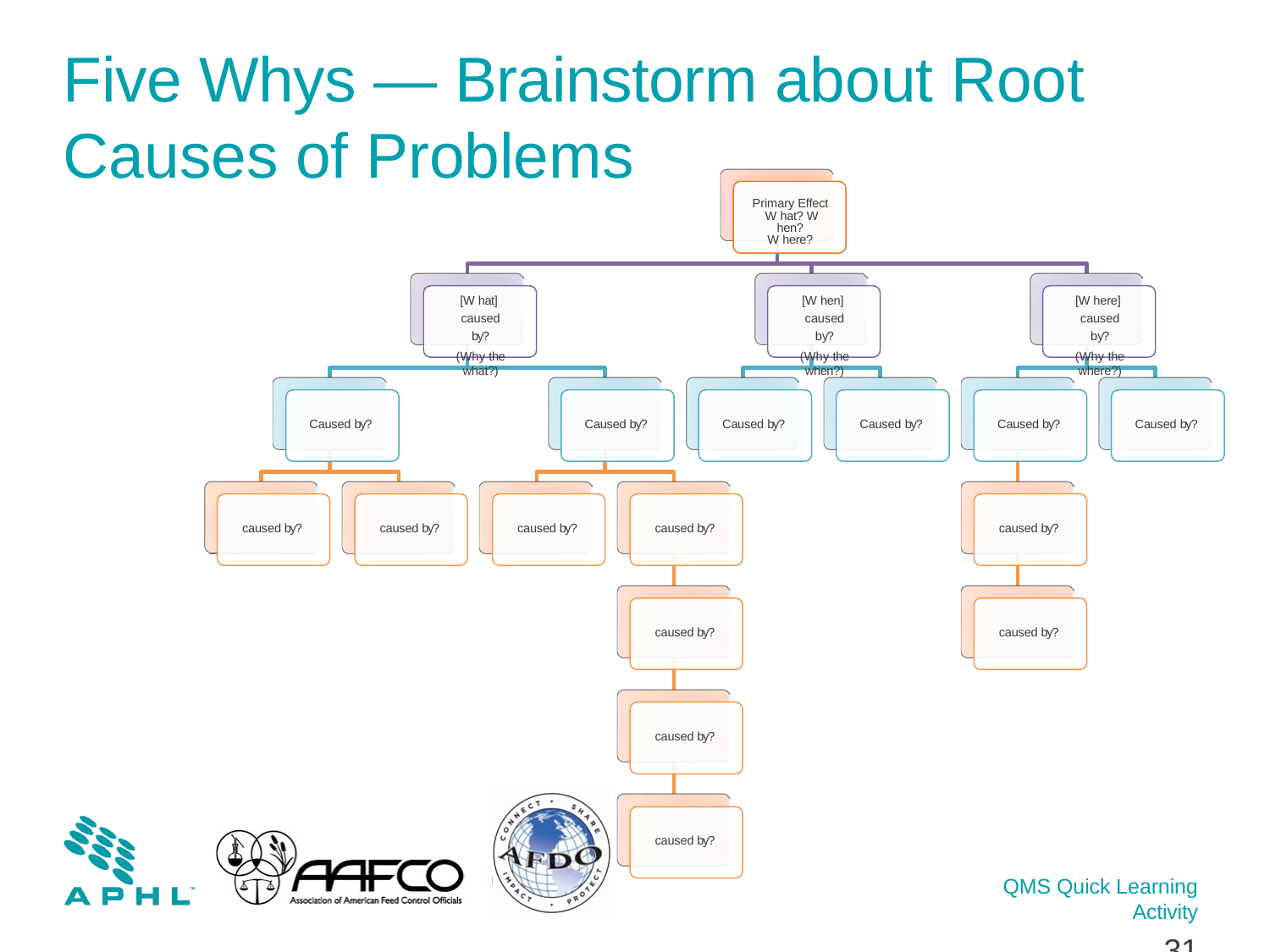

# Five Whys — Brainstorm about Root  Causes of Problems

Primary Effect  W hat? W hen?
W here?

[W hat]  caused by?
(Why the what?)
[W hen]  caused by?
(Why the when?)
[W here]  caused by?
(Why the where?)

Caused by?
Caused by?
Caused by?
Caused by?
Caused by?
Caused by?

caused by?
caused by?
caused by?
caused by?
caused by?

caused by?
caused by?

caused by?

caused by?
QMS Quick Learning Activity
31